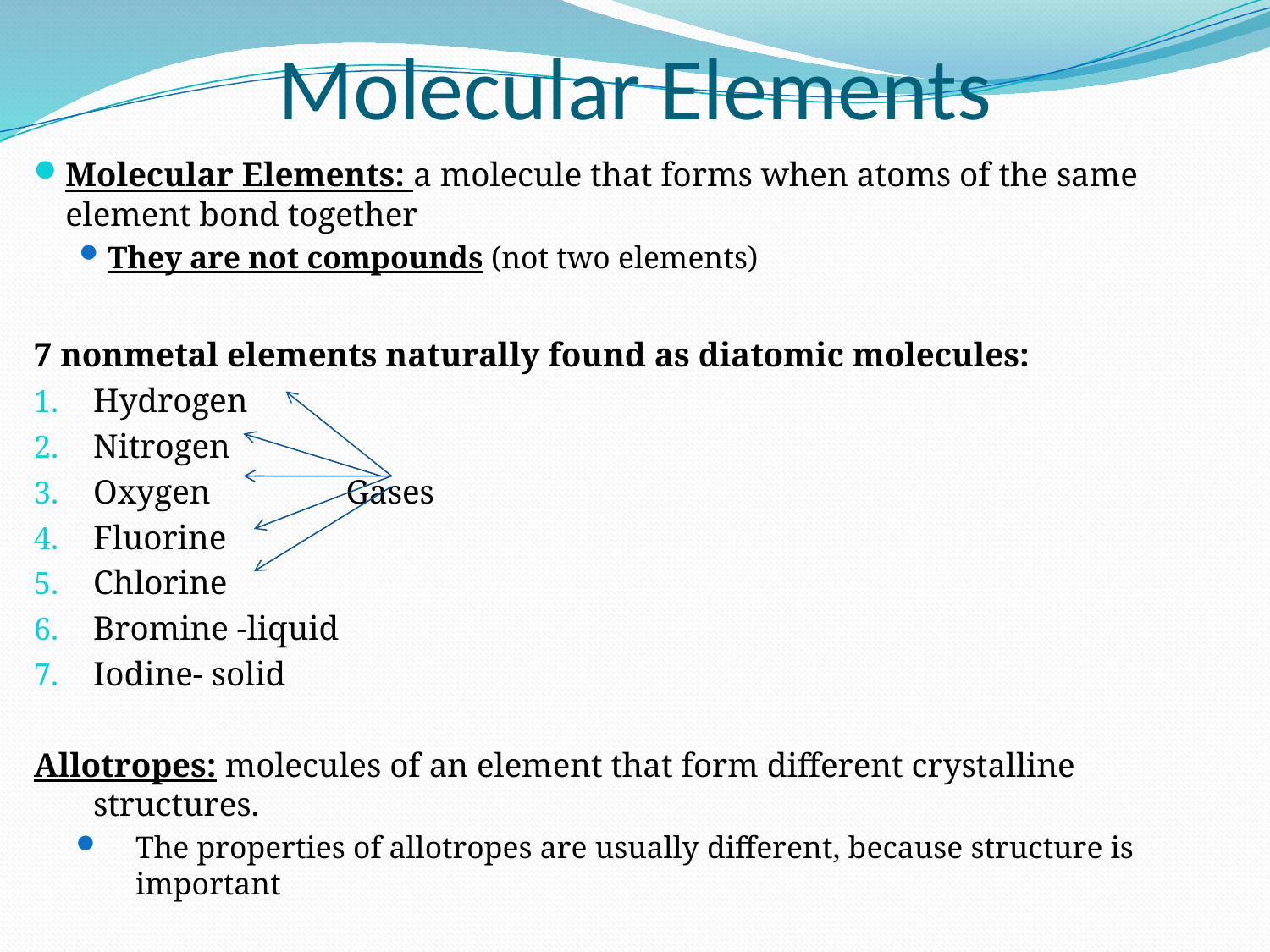

# Molecular Elements
Molecular Elements: a molecule that forms when atoms of the same element bond together
They are not compounds (not two elements)

7 nonmetal elements naturally found as diatomic molecules:
Hydrogen
Nitrogen
Oxygen                Gases
Fluorine
Chlorine
Bromine -liquid
Iodine- solid

Allotropes: molecules of an element that form different crystalline structures.
The properties of allotropes are usually different, because structure is important